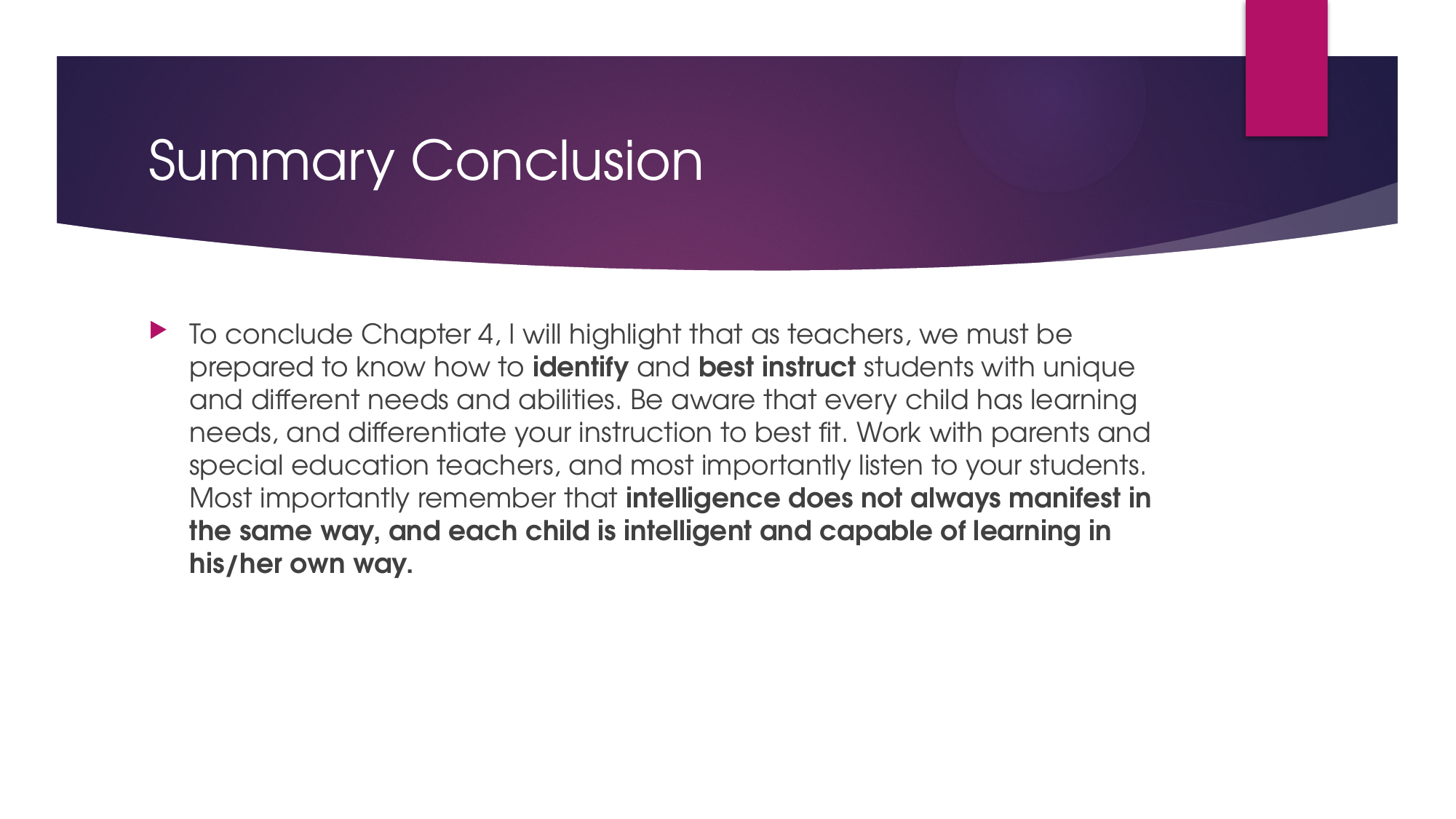

# Summary Conclusion
To conclude Chapter 4, I will highlight that as teachers, we must be prepared to know how to identify and best instruct students with unique and different needs and abilities. Be aware that every child has learning needs, and differentiate your instruction to best fit. Work with parents and special education teachers, and most importantly listen to your students. Most importantly remember that intelligence does not always manifest in the same way, and each child is intelligent and capable of learning in his/her own way.